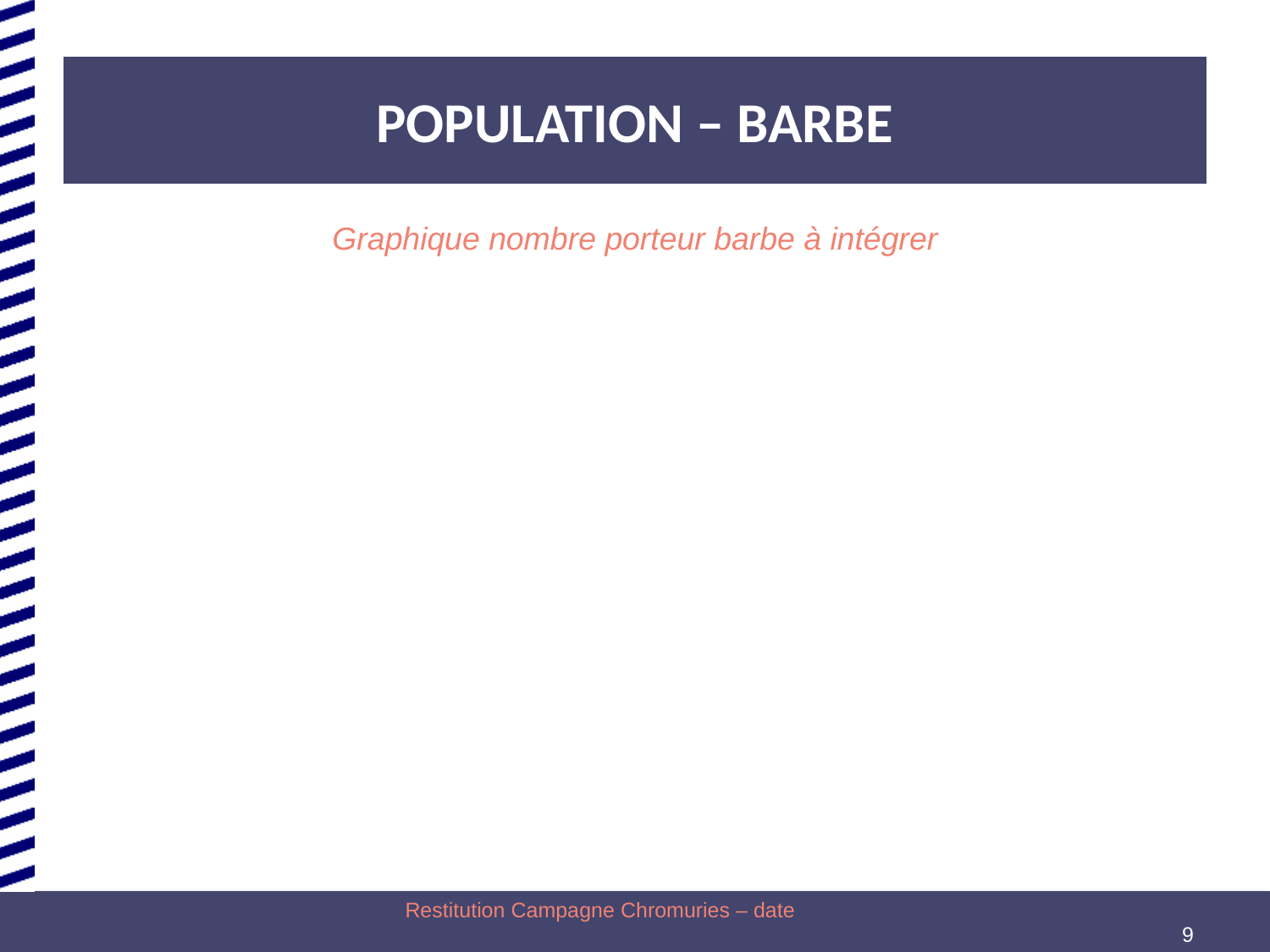

# POPULATION – BARBE
Graphique nombre porteur barbe à intégrer

Restitution Campagne Chromuries – date
9